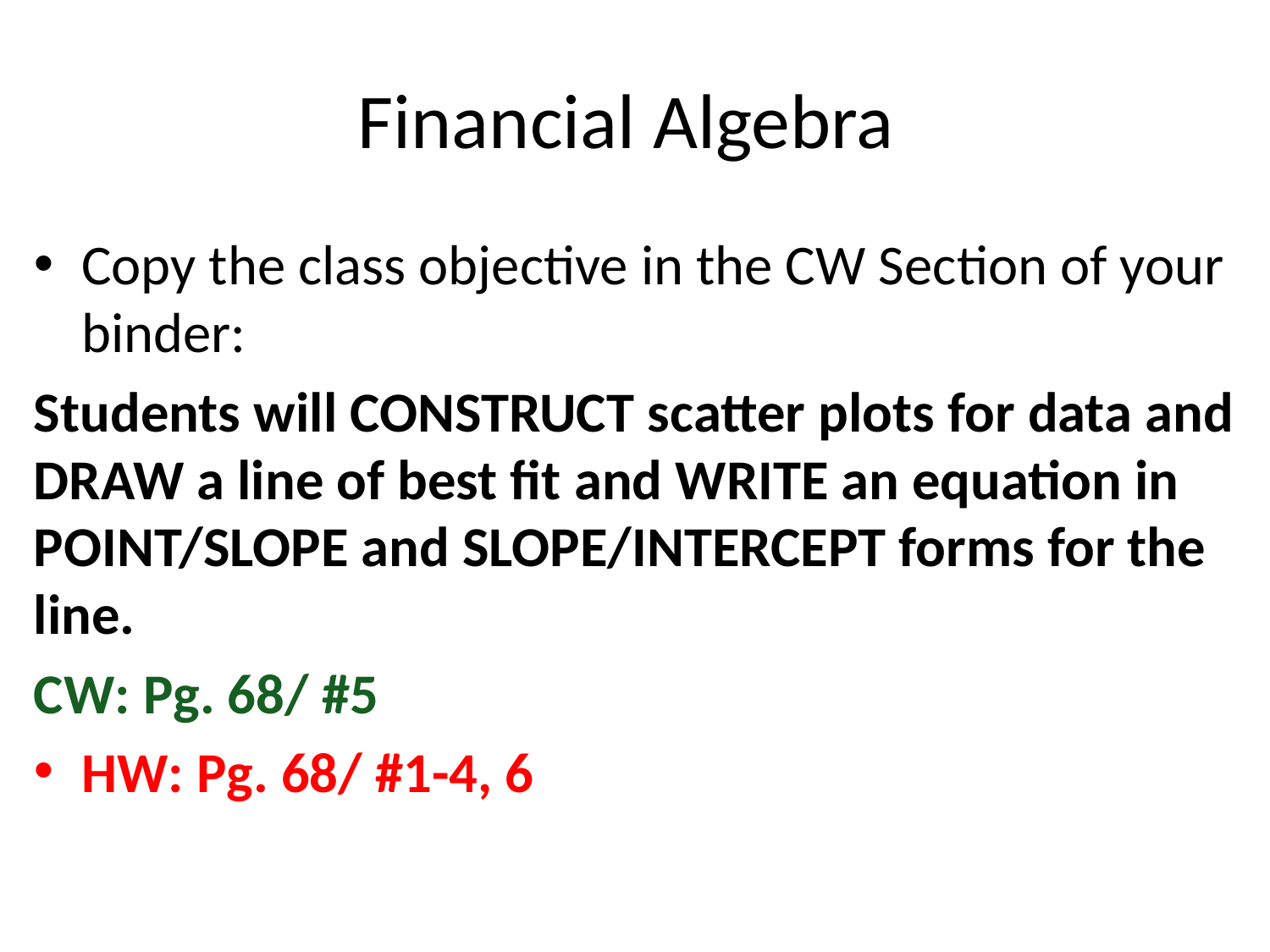

# Financial Algebra
Copy the class objective in the CW Section of your binder:
Students will CONSTRUCT scatter plots for data and DRAW a line of best fit and WRITE an equation in POINT/SLOPE and SLOPE/INTERCEPT forms for the line.
CW: Pg. 68/ #5
HW: Pg. 68/ #1-4, 6